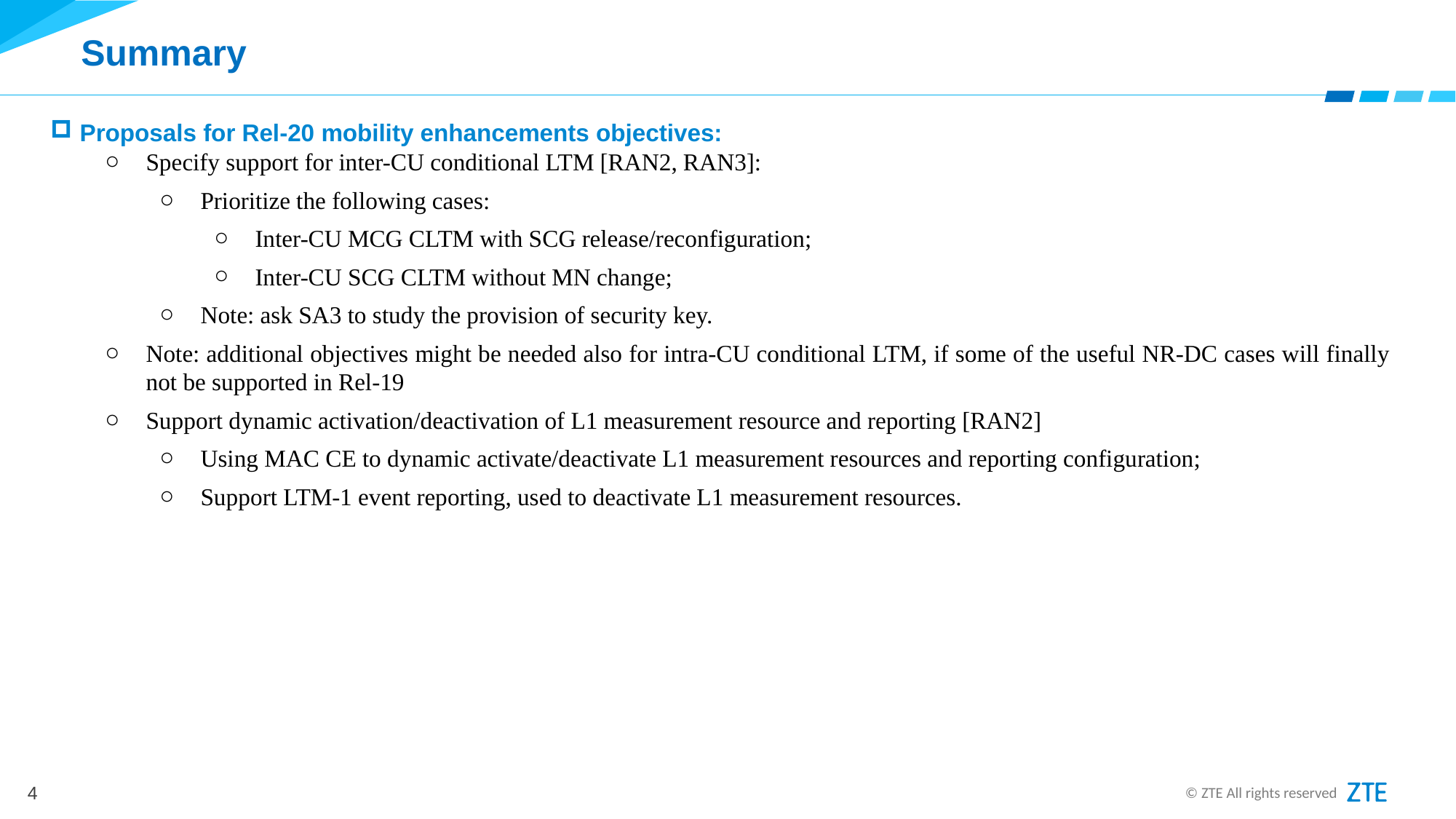

# Summary
 Proposals for Rel-20 mobility enhancements objectives:
Specify support for inter-CU conditional LTM [RAN2, RAN3]:
Prioritize the following cases:
Inter-CU MCG CLTM with SCG release/reconfiguration;
Inter-CU SCG CLTM without MN change;
Note: ask SA3 to study the provision of security key.
Note: additional objectives might be needed also for intra-CU conditional LTM, if some of the useful NR-DC cases will finally not be supported in Rel-19
Support dynamic activation/deactivation of L1 measurement resource and reporting [RAN2]
Using MAC CE to dynamic activate/deactivate L1 measurement resources and reporting configuration;
Support LTM-1 event reporting, used to deactivate L1 measurement resources.